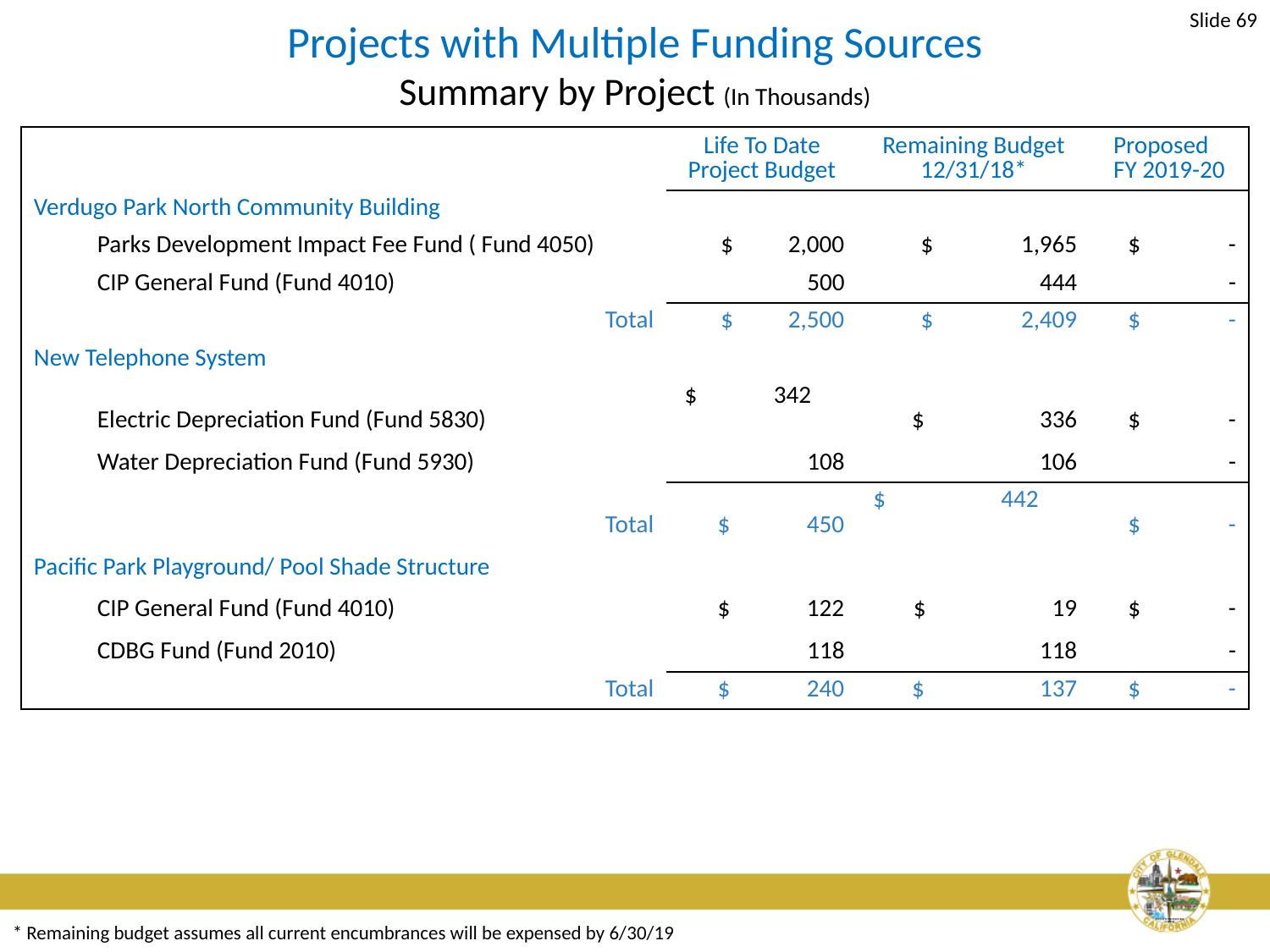

Slide 69
Projects with Multiple Funding Sources
Summary by Project (In Thousands)
|  | Life To Date Project Budget | Remaining Budget 12/31/18\* | Proposed FY 2019-20 |
| --- | --- | --- | --- |
| Verdugo Park North Community Building |  |  |  |
| Parks Development Impact Fee Fund ( Fund 4050) | $ 2,000 | $ 1,965 | $ - |
| CIP General Fund (Fund 4010) | 500 | 444 | - |
| Total | $ 2,500 | $ 2,409 | $ - |
| New Telephone System |  |  |  |
| Electric Depreciation Fund (Fund 5830) | $ 342 | $ 336 | $ - |
| Water Depreciation Fund (Fund 5930) | 108 | 106 | - |
| Total | $ 450 | $ 442 | $ - |
| Pacific Park Playground/ Pool Shade Structure |  |  |  |
| CIP General Fund (Fund 4010) | $ 122 | $ 19 | $ - |
| CDBG Fund (Fund 2010) | 118 | 118 | - |
| Total | $ 240 | $ 137 | $ - |
* Remaining budget assumes all current encumbrances will be expensed by 6/30/19